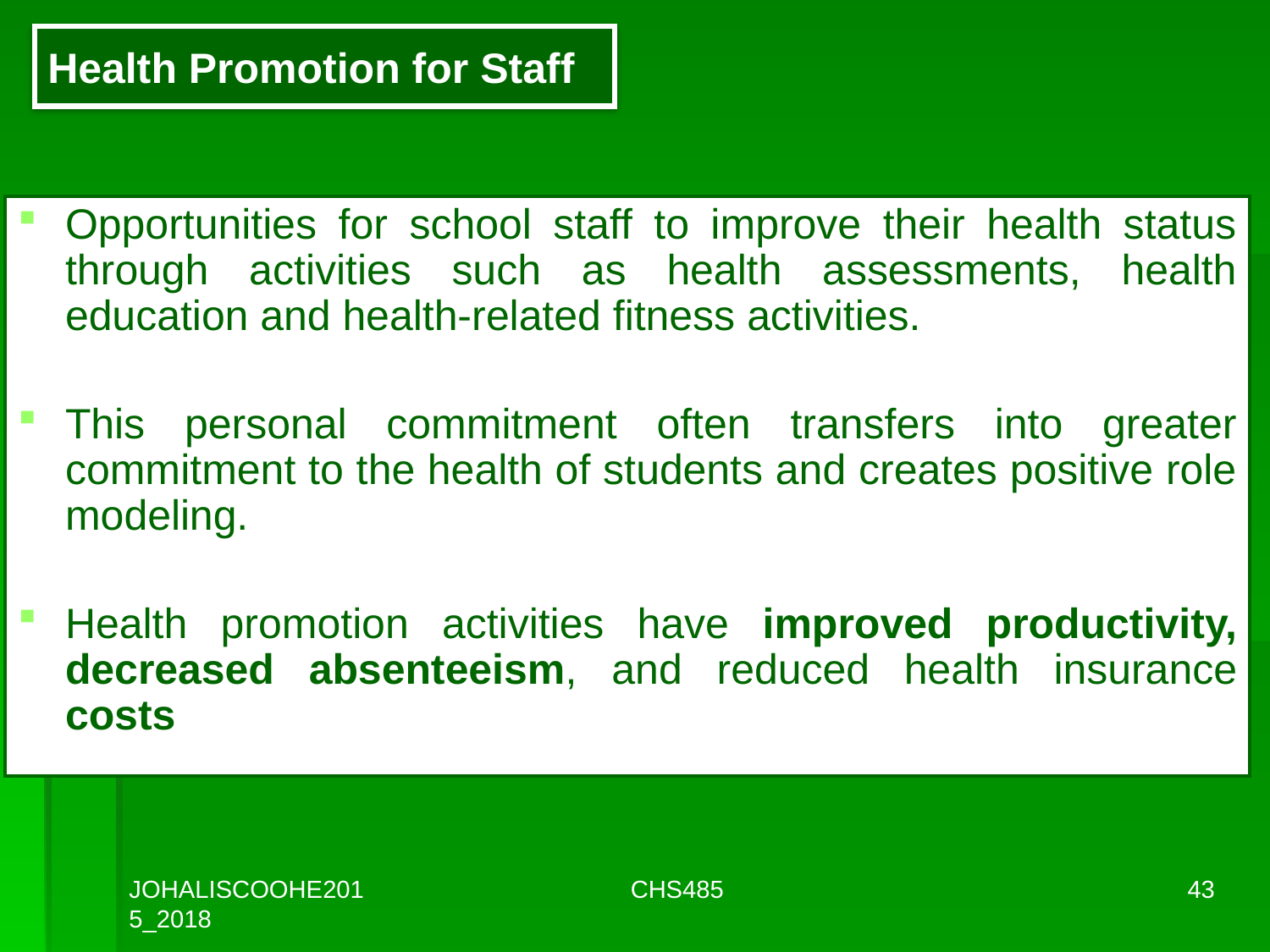

# Health Promotion for Staff
Opportunities for school staff to improve their health status through activities such as health assessments, health education and health-related fitness activities.

This personal commitment often transfers into greater commitment to the health of students and creates positive role modeling.

Health promotion activities have improved productivity, decreased absenteeism, and reduced health insurance costs
JOHALISCOOHE2015_2018
CHS485
43